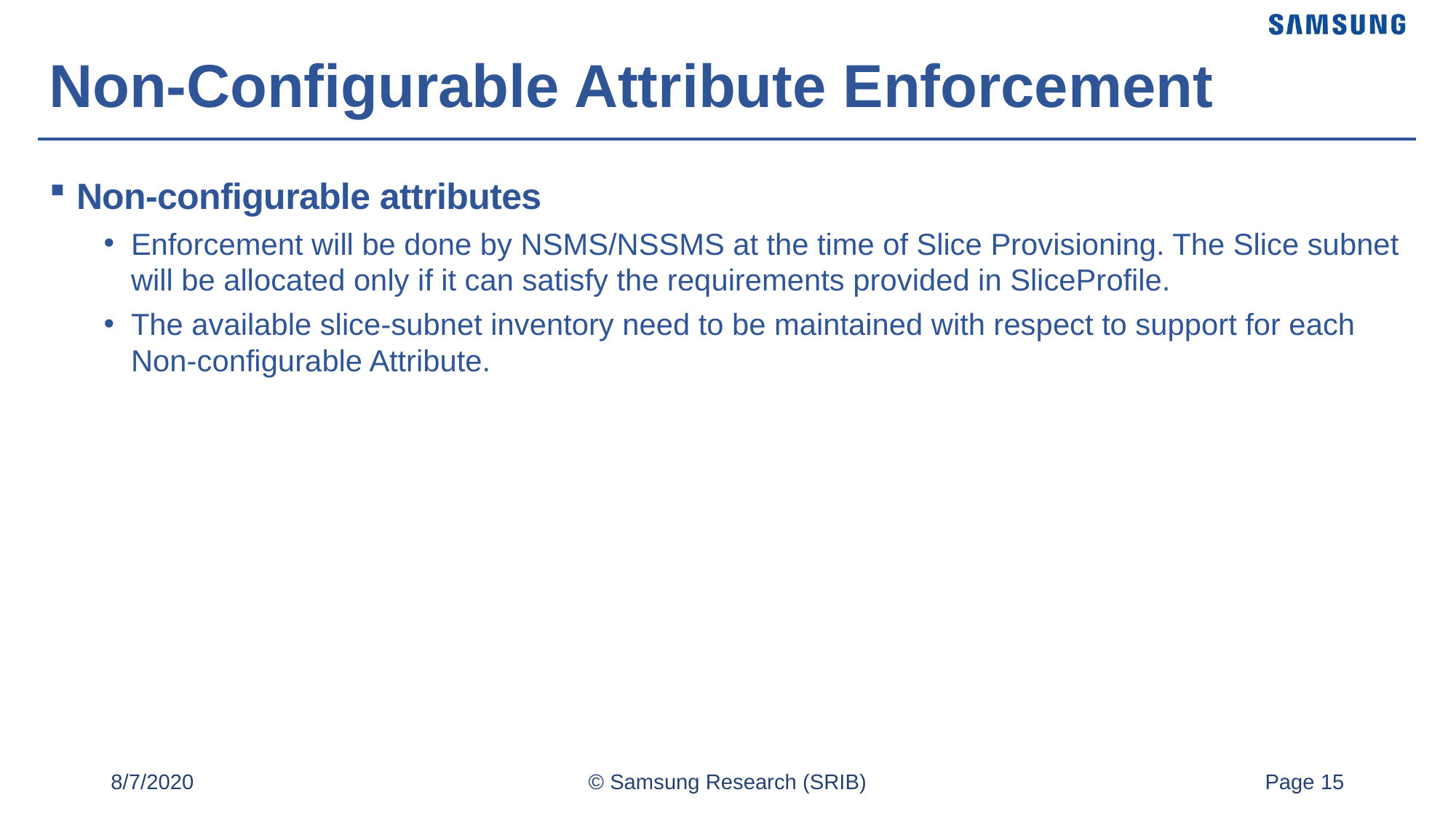

# Non-Configurable Attribute Enforcement
Non-configurable attributes
Enforcement will be done by NSMS/NSSMS at the time of Slice Provisioning. The Slice subnet will be allocated only if it can satisfy the requirements provided in SliceProfile.
The available slice-subnet inventory need to be maintained with respect to support for each Non-configurable Attribute.

8/7/2020
© Samsung Research (SRIB)
 Page 15